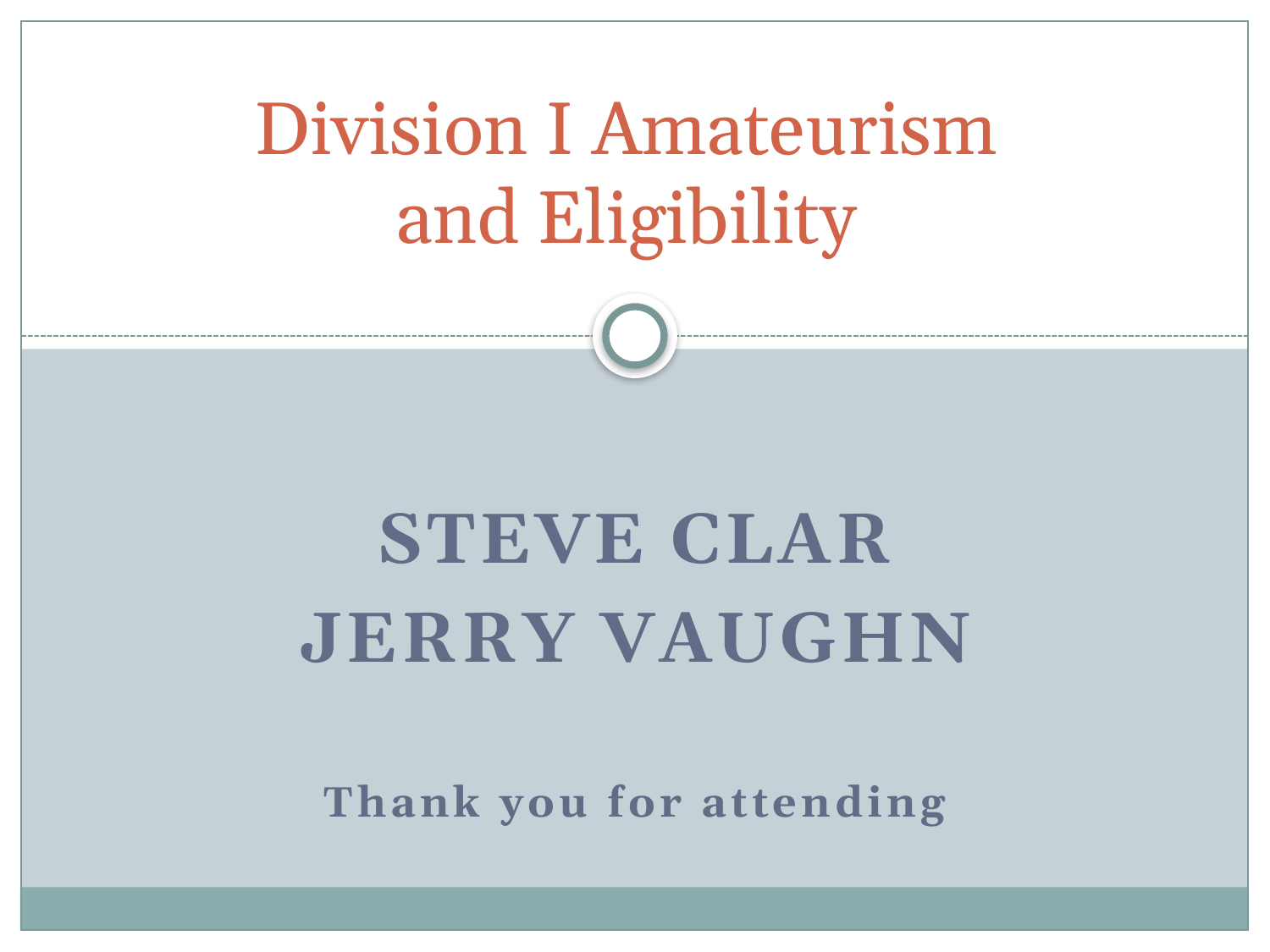

# Division I Amateurism and Eligibility

Steve Clar
Jerry Vaughn

Thank you for attending